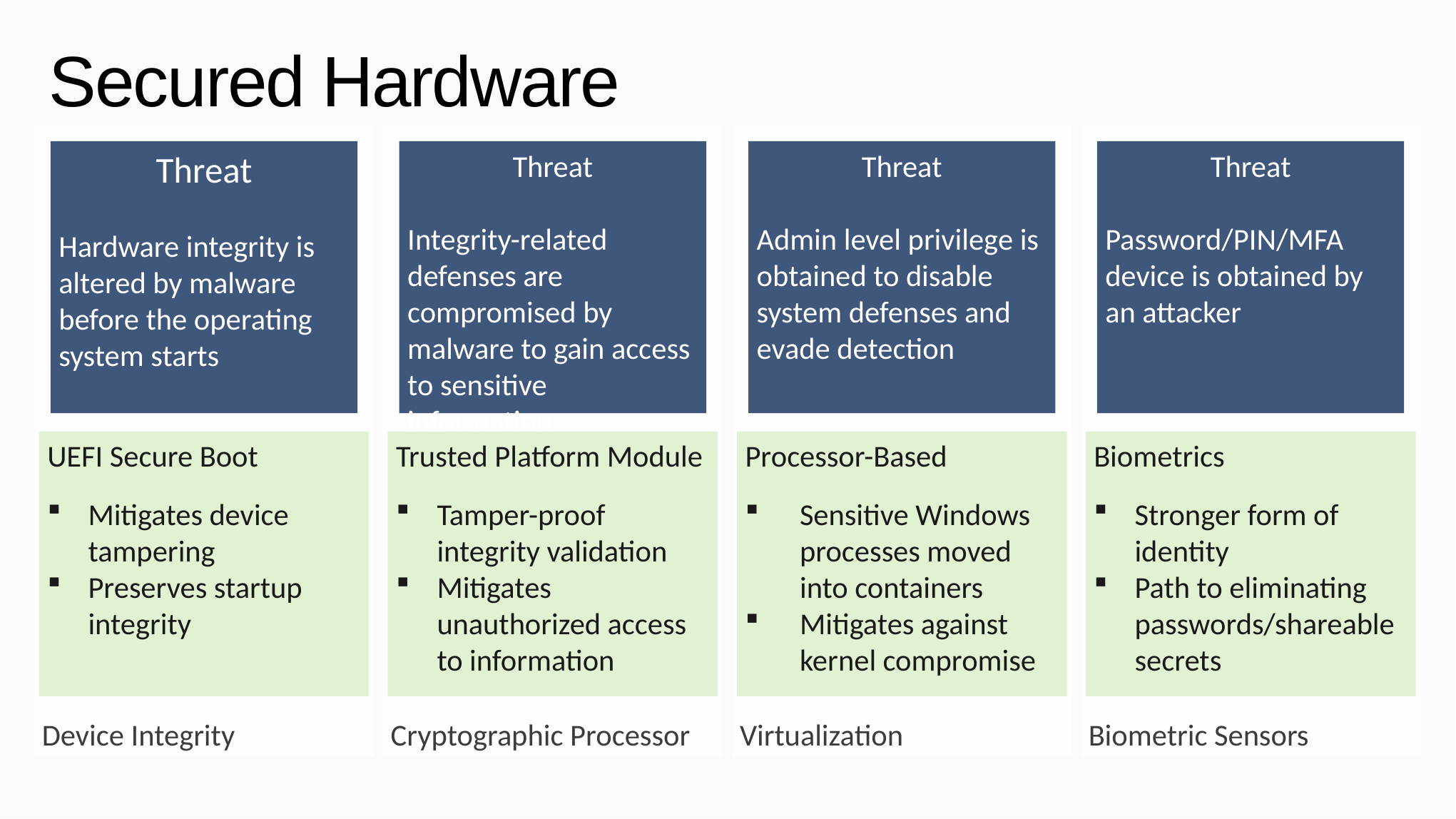

# Secured Hardware
Device Integrity
Cryptographic Processor
Virtualization
Biometric Sensors
Threat

Hardware integrity is altered by malware before the operating system starts
Threat

Integrity-related defenses are compromised by malware to gain access to sensitive information
Threat

Admin level privilege is obtained to disable system defenses and evade detection
Threat

Password/PIN/MFA device is obtained by an attacker
UEFI Secure Boot

Mitigates device tampering
Preserves startup integrity
Trusted Platform Module

Tamper-proof integrity validation
Mitigates unauthorized access to information
Processor-Based

Sensitive Windows processes moved into containers
Mitigates against kernel compromise
Biometrics

Stronger form of identity
Path to eliminating passwords/shareable secrets